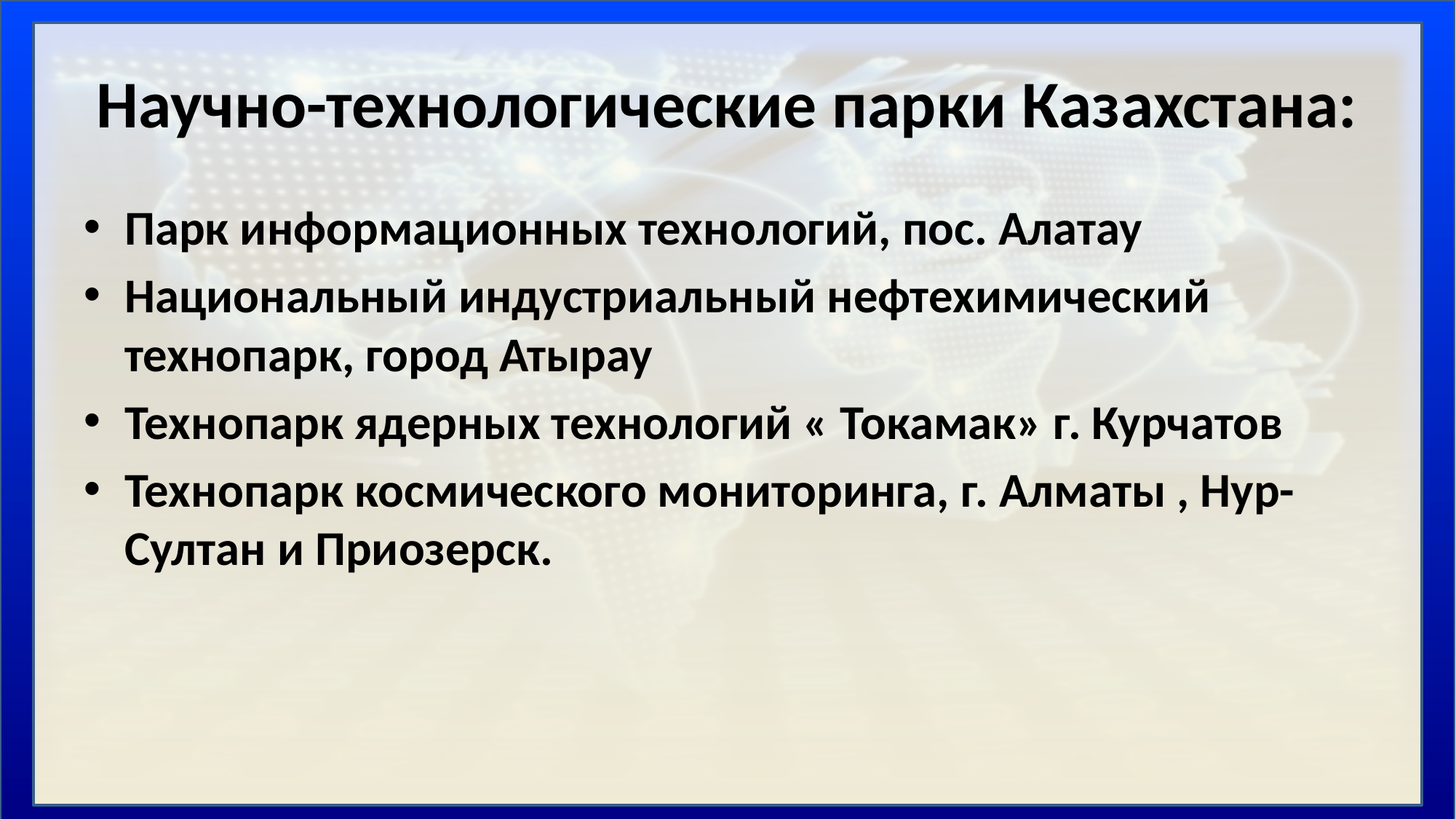

# Научно-технологические парки Казахстана:
Парк информационных технологий, пос. Алатау
Национальный индустриальный нефтехимический технопарк, город Атырау
Технопарк ядерных технологий « Токамак» г. Курчатов
Технопарк космического мониторинга, г. Алматы , Нур-Султан и Приозерск.